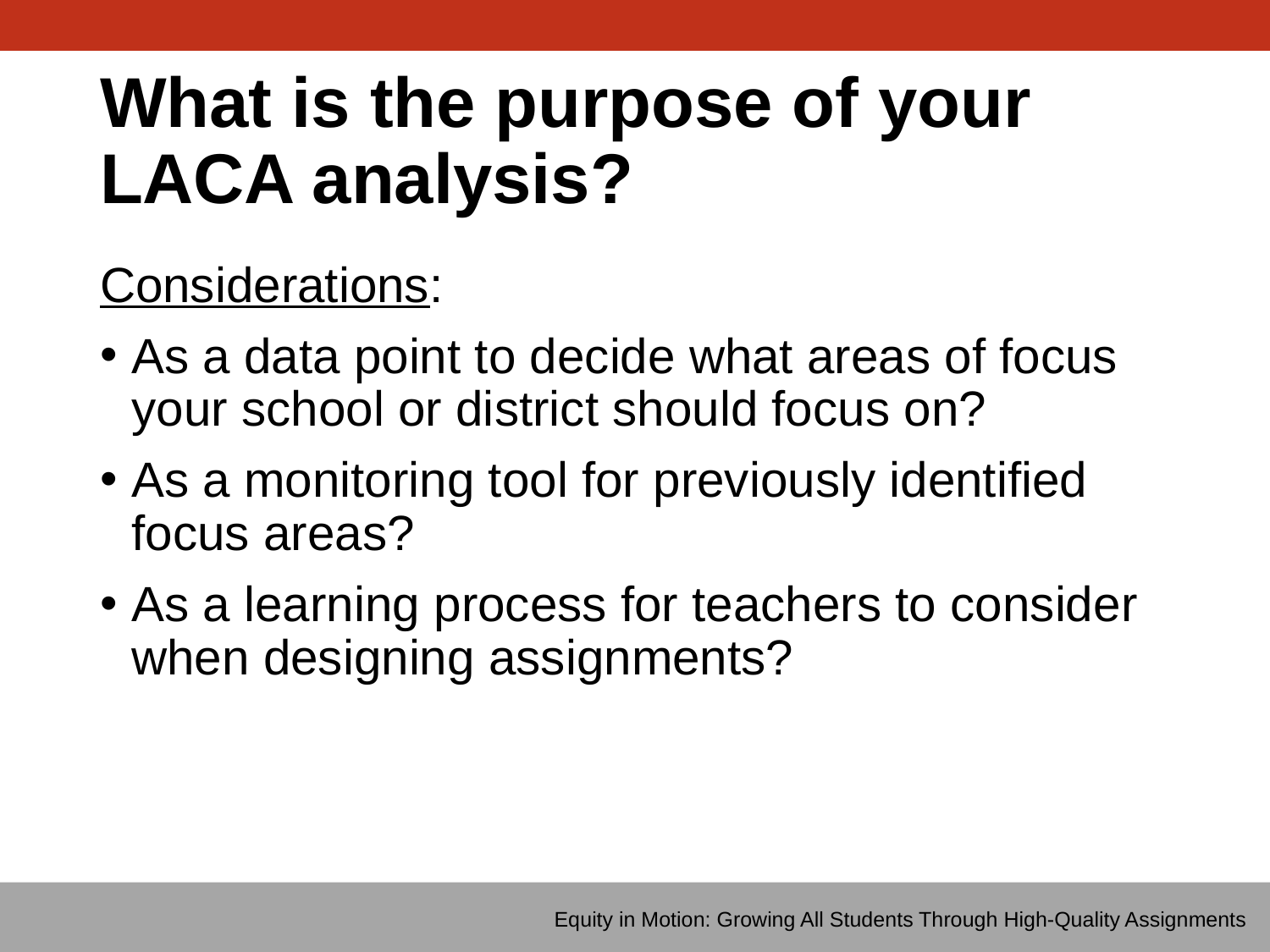

# What is the purpose of your LACA analysis?
Considerations:
As a data point to decide what areas of focus your school or district should focus on?
As a monitoring tool for previously identified focus areas?
As a learning process for teachers to consider when designing assignments?